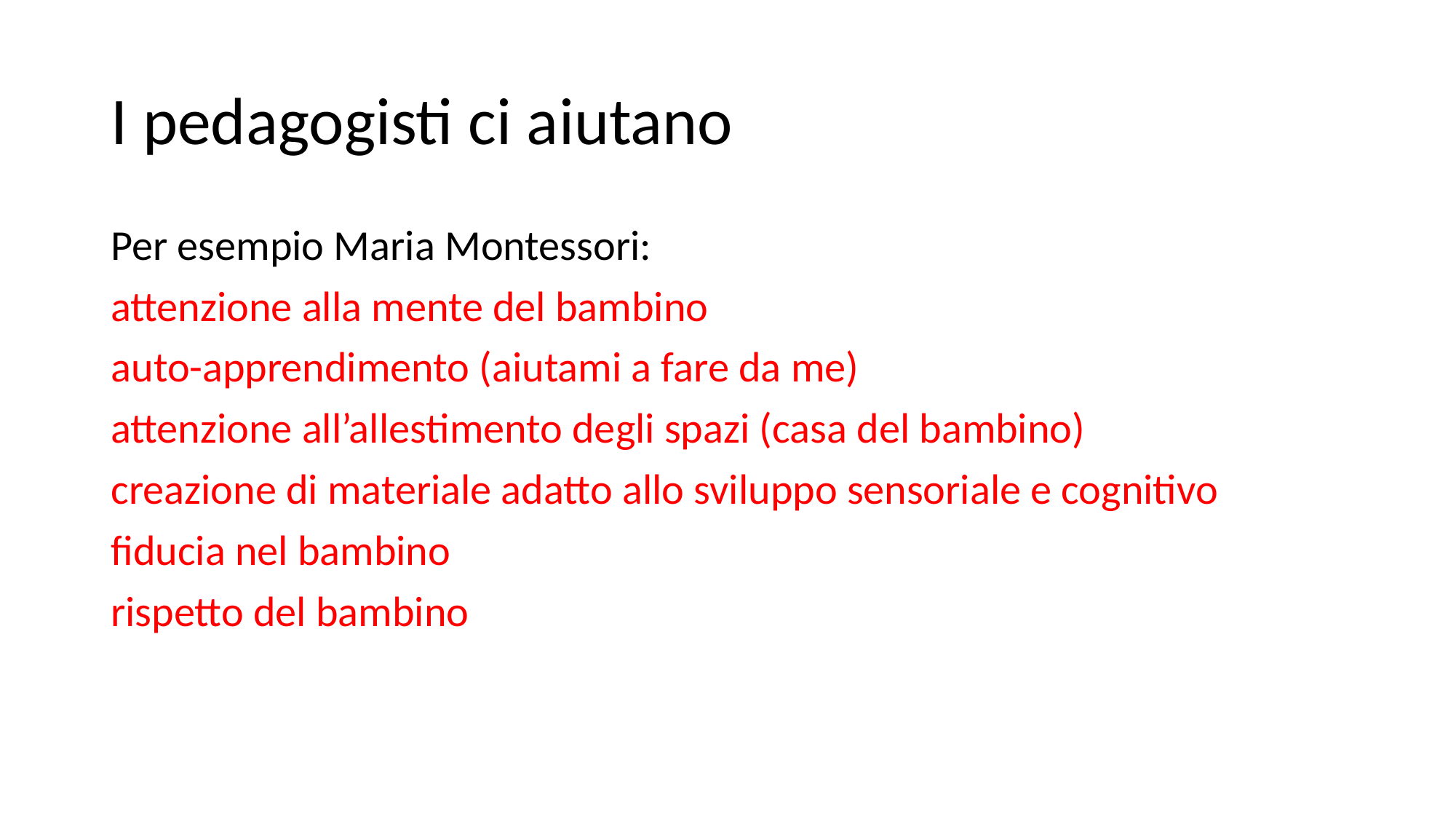

# I pedagogisti ci aiutano
Per esempio Maria Montessori:
attenzione alla mente del bambino
auto-apprendimento (aiutami a fare da me)
attenzione all’allestimento degli spazi (casa del bambino)
creazione di materiale adatto allo sviluppo sensoriale e cognitivo
fiducia nel bambino
rispetto del bambino